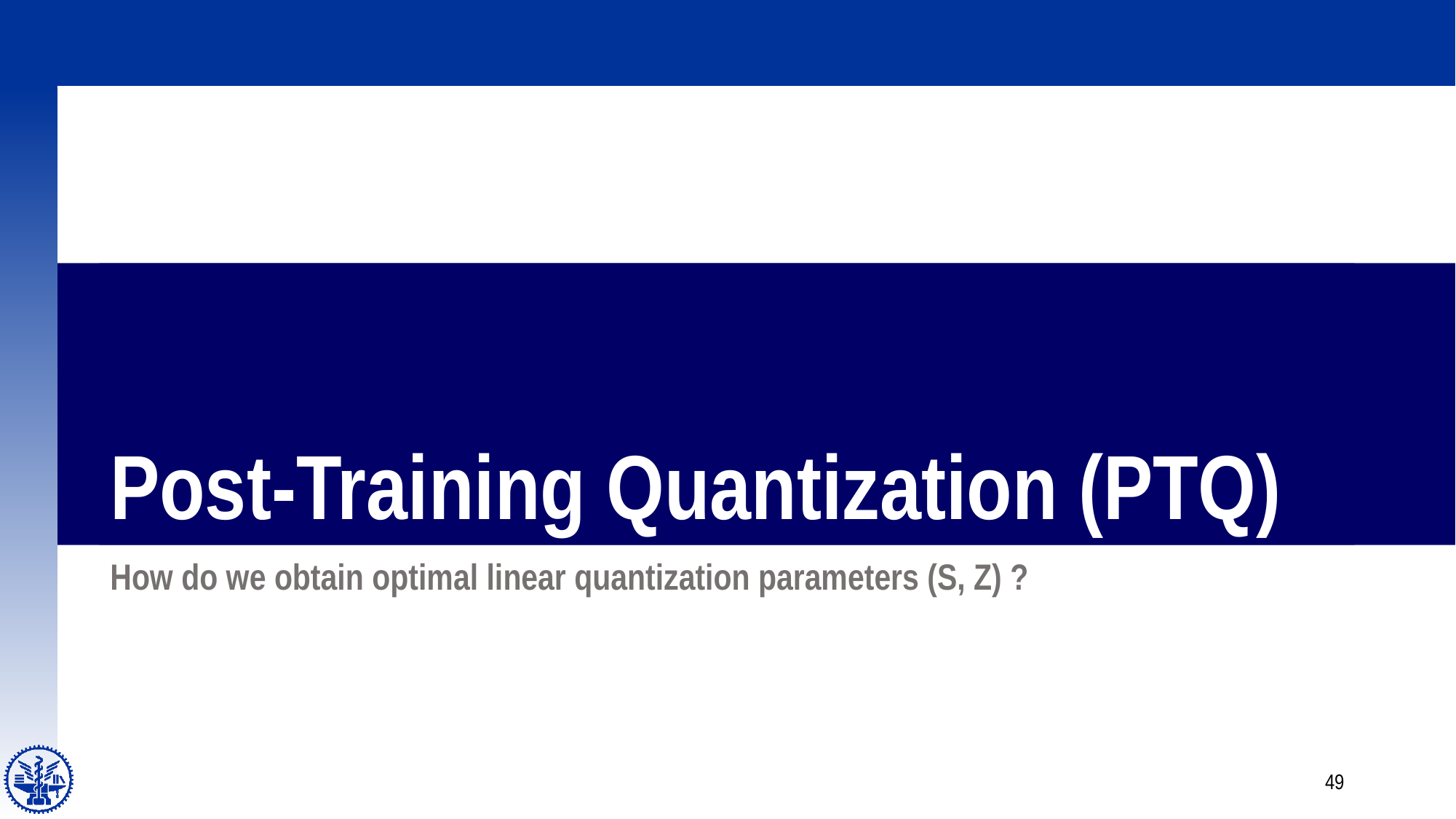

# Post-Training Quantization (PTQ)
How do we obtain optimal linear quantization parameters (S, Z) ?
49